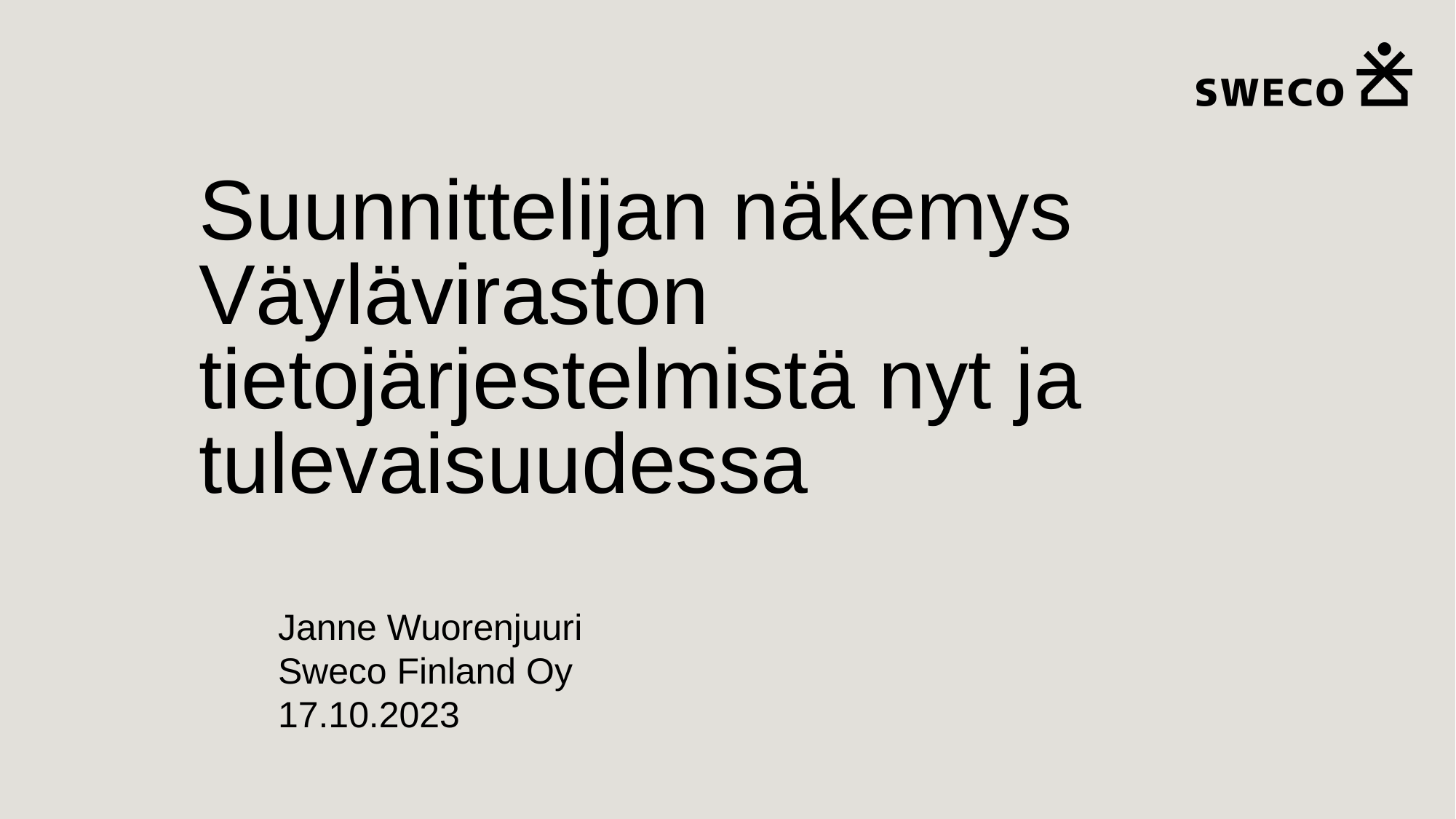

# Suunnittelijan näkemys Väyläviraston tietojärjestelmistä nyt ja tulevaisuudessa
Janne Wuorenjuuri
Sweco Finland Oy
17.10.2023
1